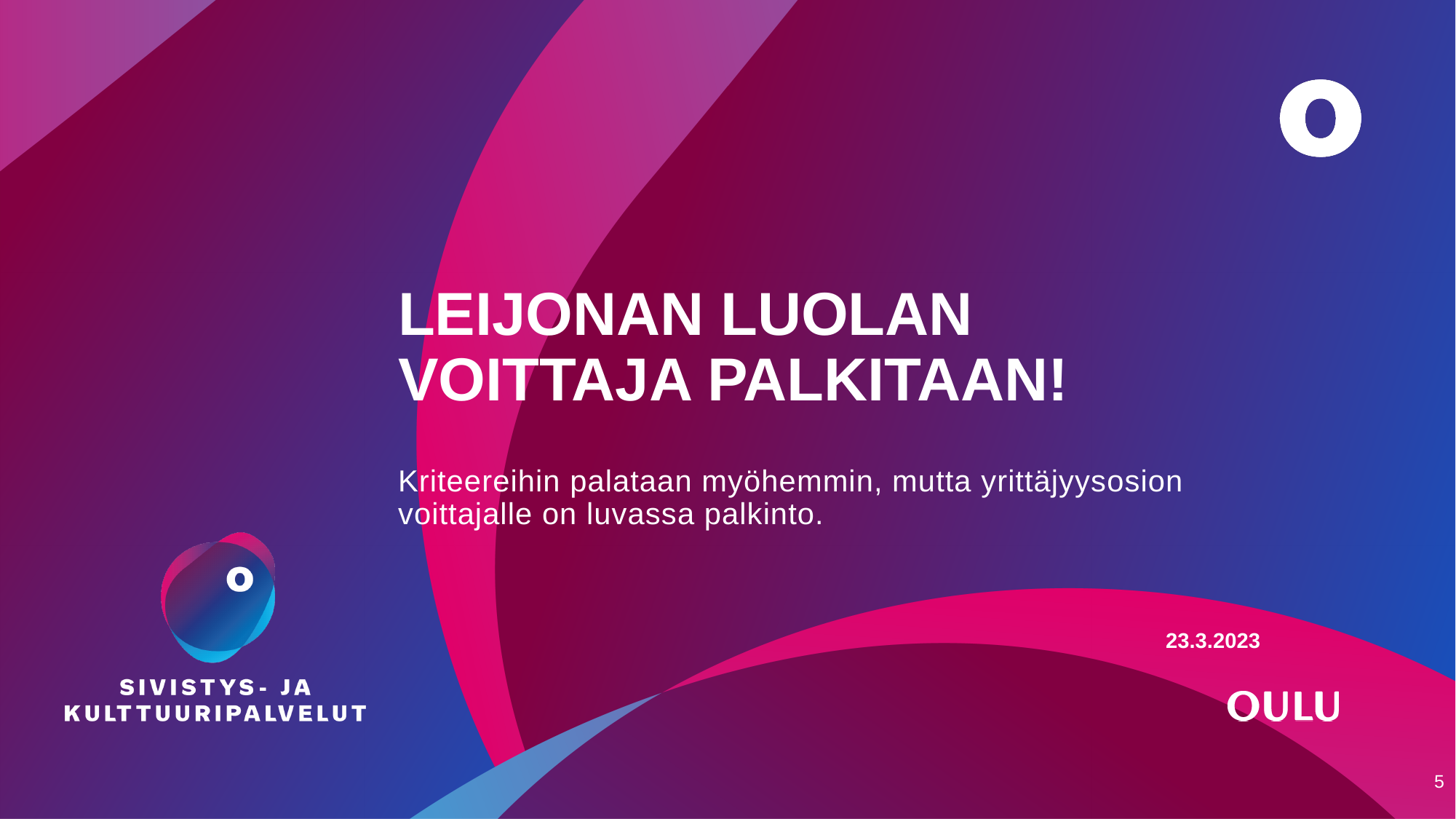

# LEIJONAN LUOLAN VOITTAJA PALKITAAN!
Kriteereihin palataan myöhemmin, mutta yrittäjyysosion voittajalle on luvassa palkinto.
23.3.2023
5